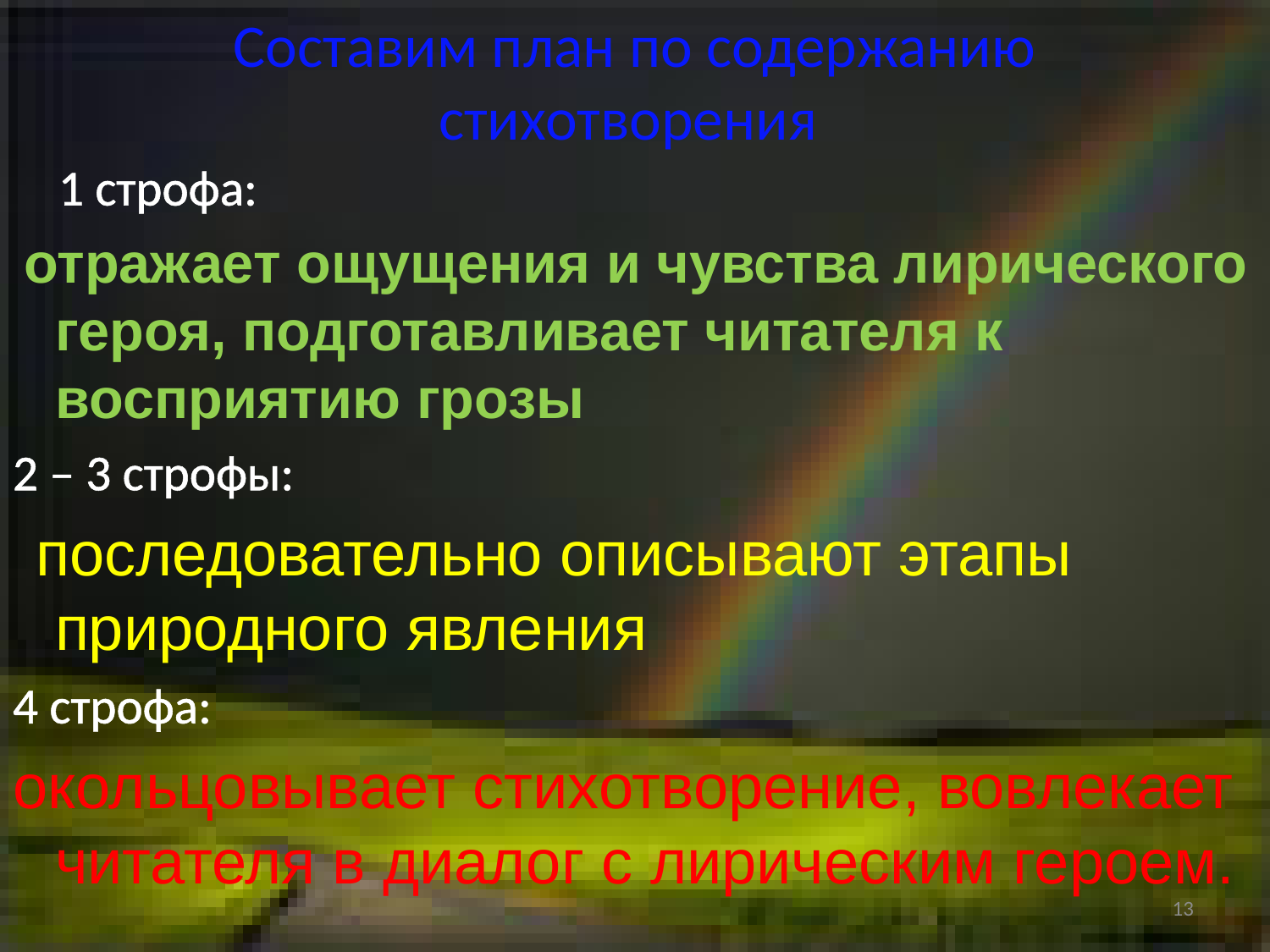

# Составим план по содержанию стихотворения
    1 строфа:
 отражает ощущения и чувства лирического героя, подготавливает читателя к восприятию грозы
2 – 3 строфы:
  последовательно описывают этапы природного явления
4 строфа:
окольцовывает стихотворение, вовлекает читателя в диалог с лирическим героем.

13